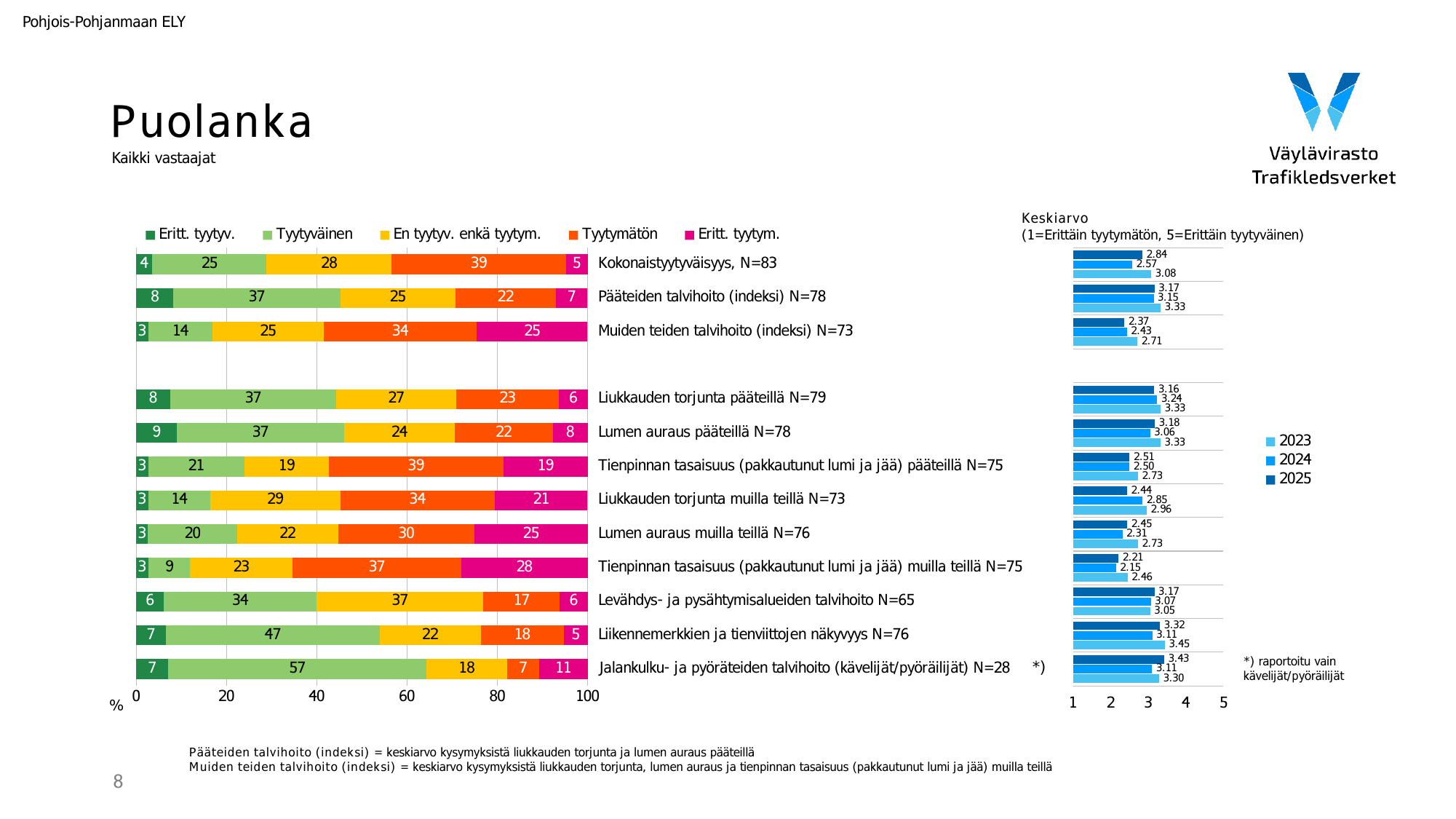

Pohjois-Pohjanmaan ELY
# Puolanka
Kaikki vastaajat
Keskiarvo
(1=Erittäin tyytymätön, 5=Erittäin tyytyväinen)

### Chart

| Category | Eritt. tyytyv. | Tyytyväinen | En tyytyv. enkä tyytym. | Tyytymätön | Eritt. tyytym. |
|---|---|---|---|---|---|
| Kokonaistyytyväisyys, N=83 | 3.614458 | 25.301205 | 27.710843 | 38.554217 | 4.819277 |
| Pääteiden talvihoito (indeksi) N=78 | 8.284648 | 36.944174000000004 | 25.470626 | 22.289841000000003 | 7.010711 |
| Muiden teiden talvihoito (indeksi) N=73 | 2.679324 | 14.256268333333333 | 24.600737 | 33.947688666666664 | 24.515981666666665 |
|  | None | None | None | None | None |
| Liukkauden torjunta pääteillä N=79 | 7.594937 | 36.708861 | 26.582278 | 22.78481 | 6.329114 |
| Lumen auraus pääteillä N=78 | 8.974359 | 37.179487 | 24.358974 | 21.794872 | 7.692308 |
| Tienpinnan tasaisuus (pakkautunut lumi ja jää) pääteillä N=75 | 2.666667 | 21.333333 | 18.666667 | 38.666667 | 18.666667 |
| Liukkauden torjunta muilla teillä N=73 | 2.739726 | 13.69863 | 28.767123 | 34.246575 | 20.547945 |
| Lumen auraus muilla teillä N=76 | 2.631579 | 19.736842 | 22.368421 | 30.263158 | 25.0 |
| Tienpinnan tasaisuus (pakkautunut lumi ja jää) muilla teillä N=75 | 2.666667 | 9.333333 | 22.666667 | 37.333333 | 28.0 |
| Levähdys- ja pysähtymisalueiden talvihoito N=65 | 6.153846 | 33.846154 | 36.923077 | 16.923077 | 6.153846 |
| Liikennemerkkien ja tienviittojen näkyvyys N=76 | 6.578947 | 47.368421 | 22.368421 | 18.421053 | 5.263158 |
| Jalankulku- ja pyöräteiden talvihoito (kävelijät/pyöräilijät) N=28 | 7.142857 | 57.142857 | 17.857143 | 7.142857 | 10.714286 |

### Chart

| Category | 2025 | 2024 | 2023 |
|---|---|---|---|
*) raportoitu vain
kävelijät/pyöräilijät
*)
%
Pääteiden talvihoito (indeksi) = keskiarvo kysymyksistä liukkauden torjunta ja lumen auraus pääteillä
Muiden teiden talvihoito (indeksi) = keskiarvo kysymyksistä liukkauden torjunta, lumen auraus ja tienpinnan tasaisuus (pakkautunut lumi ja jää) muilla teillä

8